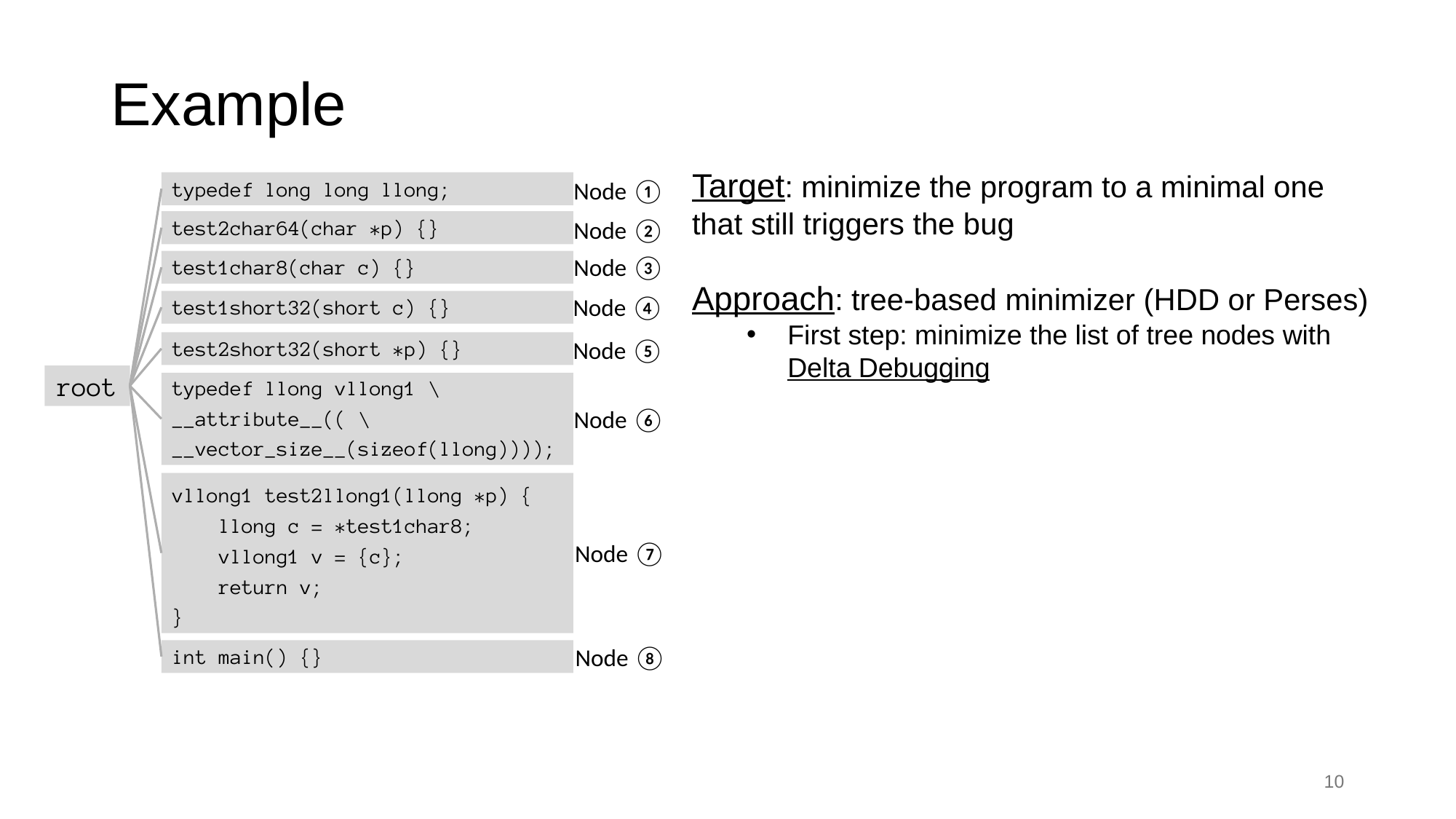

Example
Target: minimize the program to a minimal one that still triggers the bug

Approach: tree-based minimizer (HDD or Perses)
First step: minimize the list of tree nodes with Delta Debugging

Node ①
typedef long long llong;
Node ②
test2char64(char *p) {}
Node ③
test1char8(char c) {}
Node ④
test1short32(short c) {}
Node ⑤
test2short32(short *p) {}
root
typedef llong vllong1 \
__attribute__(( \
__vector_size__(sizeof(llong))));
Node ⑥
vllong1 test2llong1(llong *p) {
    llong c = *test1char8;
    vllong1 v = {c};
    return v;
}
Node ⑦
Node ⑧
int main() {}
10